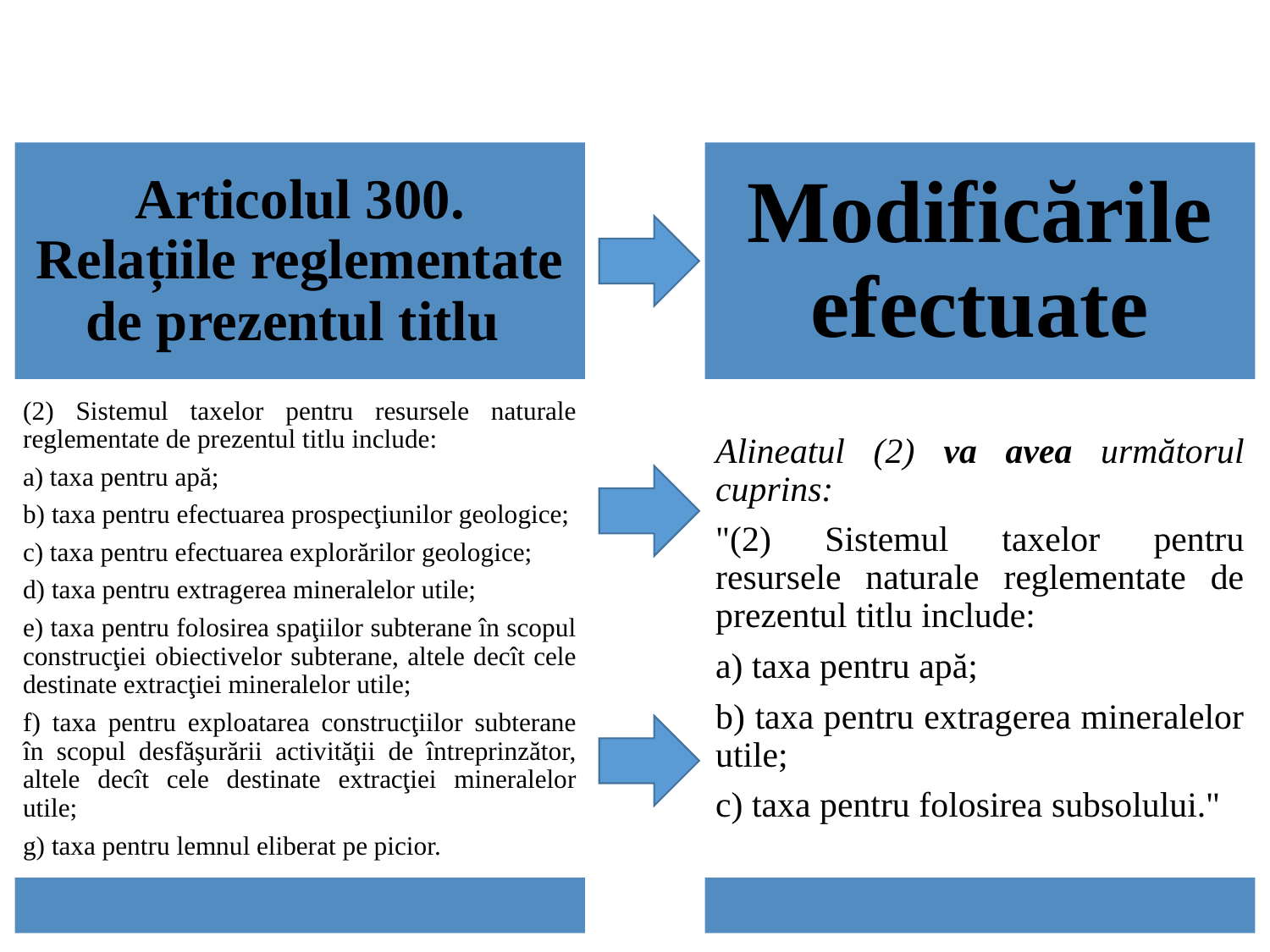

Articolul 300. Relațiile reglementate de prezentul titlu
(2) Sistemul taxelor pentru resursele naturale reglementate de prezentul titlu include:
a) taxa pentru apă;
b) taxa pentru efectuarea prospecţiunilor geologice;
c) taxa pentru efectuarea explorărilor geologice;
d) taxa pentru extragerea mineralelor utile;
e) taxa pentru folosirea spaţiilor subterane în scopul construcţiei obiectivelor subterane, altele decît cele destinate extracţiei mineralelor utile;
f) taxa pentru exploatarea construcţiilor subterane în scopul desfăşurării activităţii de întreprinzător, altele decît cele destinate extracţiei mineralelor utile;
g) taxa pentru lemnul eliberat pe picior.
Modificările efectuate
Alineatul (2) va avea următorul cuprins:
"(2) Sistemul taxelor pentru resursele naturale reglementate de prezentul titlu include:
a) taxa pentru apă;
b) taxa pentru extragerea mineralelor utile;
c) taxa pentru folosirea subsolului."

34